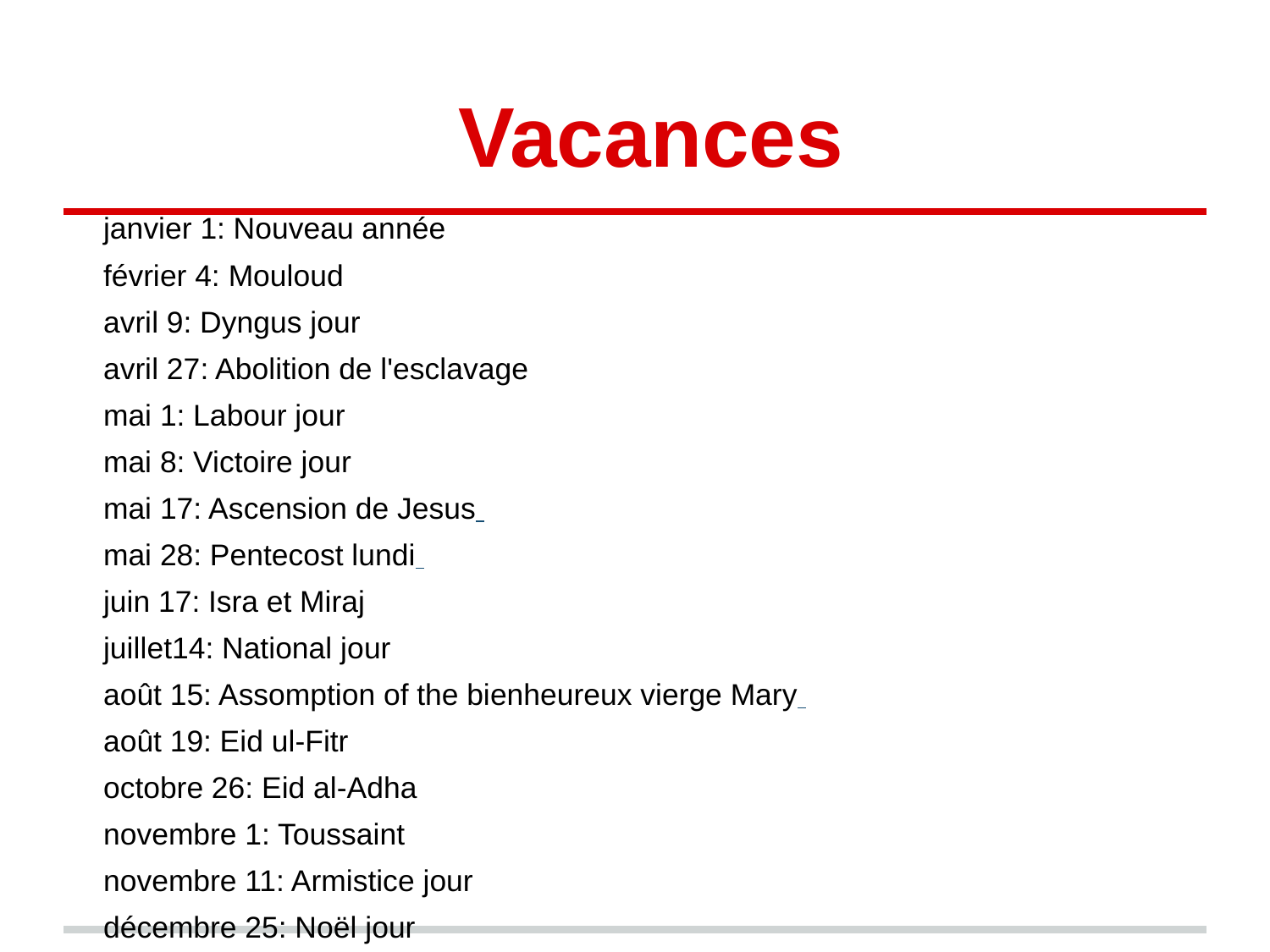

# Vacances
janvier 1: Nouveau année
février 4: Mouloud
avril 9: Dyngus jour
avril 27: Abolition de l'esclavage
mai 1: Labour jour
mai 8: Victoire jour
mai 17: Ascension de Jesus
mai 28: Pentecost lundi
juin 17: Isra et Miraj
juillet14: National jour
août 15: Assomption of the bienheureux vierge Mary
août 19: Eid ul-Fitr
octobre 26: Eid al-Adha
novembre 1: Toussaint
novembre 11: Armistice jour
décembre 25: Noël jour